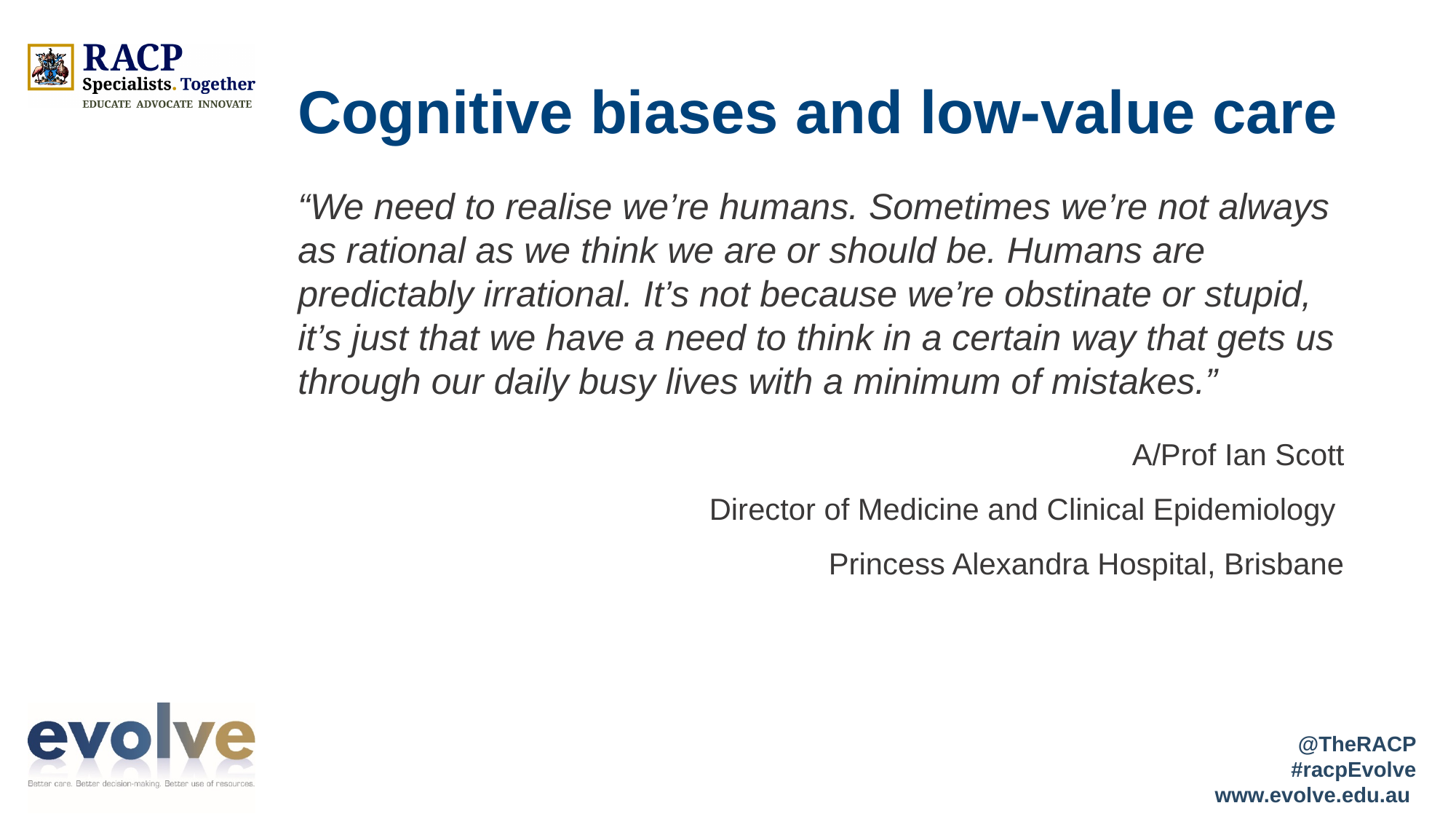

# Cognitive biases and low-value care
“We need to realise we’re humans. Sometimes we’re not always as rational as we think we are or should be. Humans are predictably irrational. It’s not because we’re obstinate or stupid, it’s just that we have a need to think in a certain way that gets us through our daily busy lives with a minimum of mistakes.”
A/Prof Ian Scott
Director of Medicine and Clinical Epidemiology
Princess Alexandra Hospital, Brisbane